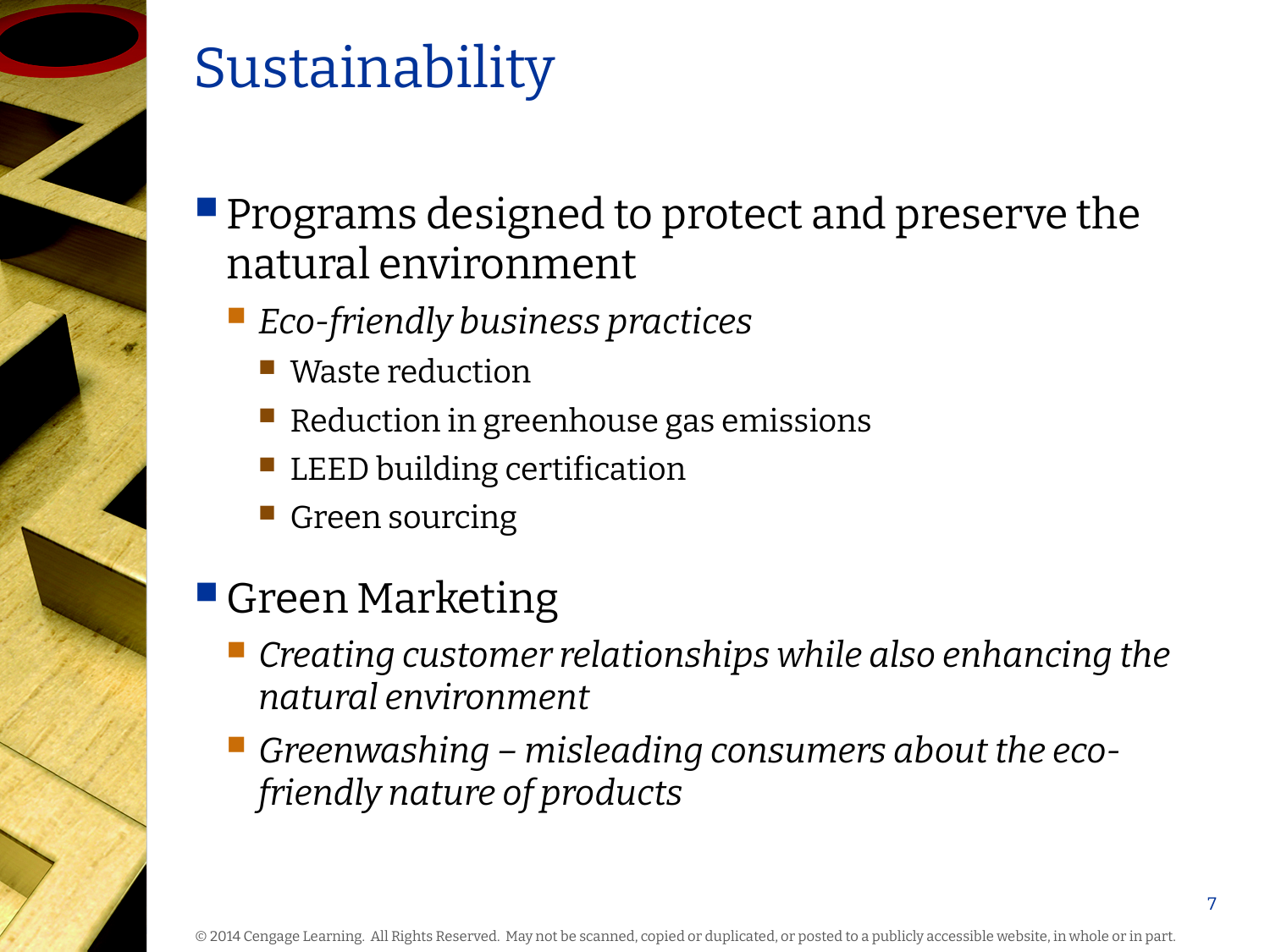

# Sustainability
Programs designed to protect and preserve the natural environment
Eco-friendly business practices
Waste reduction
Reduction in greenhouse gas emissions
LEED building certification
Green sourcing
Green Marketing
Creating customer relationships while also enhancing the natural environment
Greenwashing – misleading consumers about the eco-friendly nature of products
7